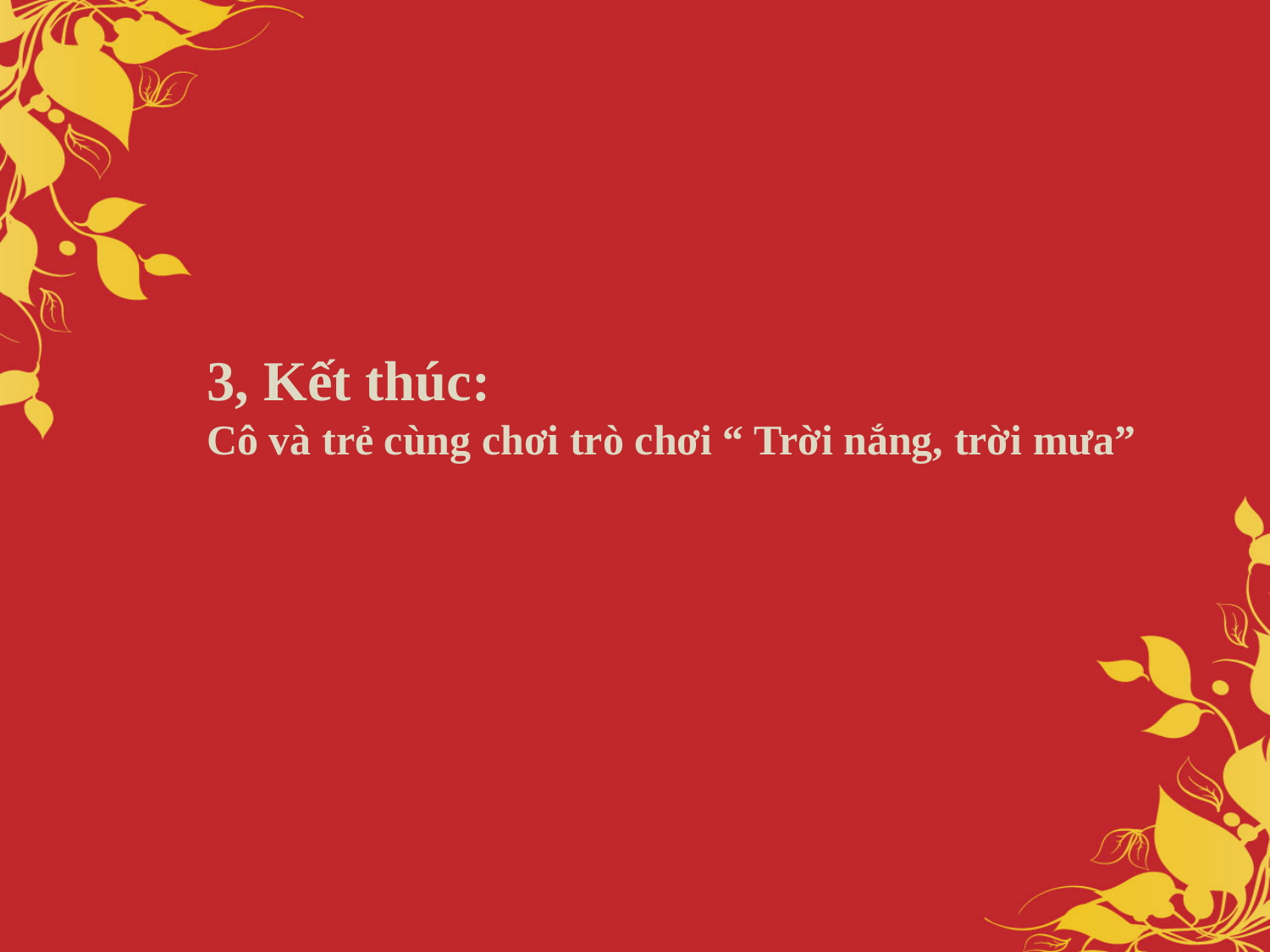

3, Kết thúc:
Cô và trẻ cùng chơi trò chơi “ Trời nắng, trời mưa”